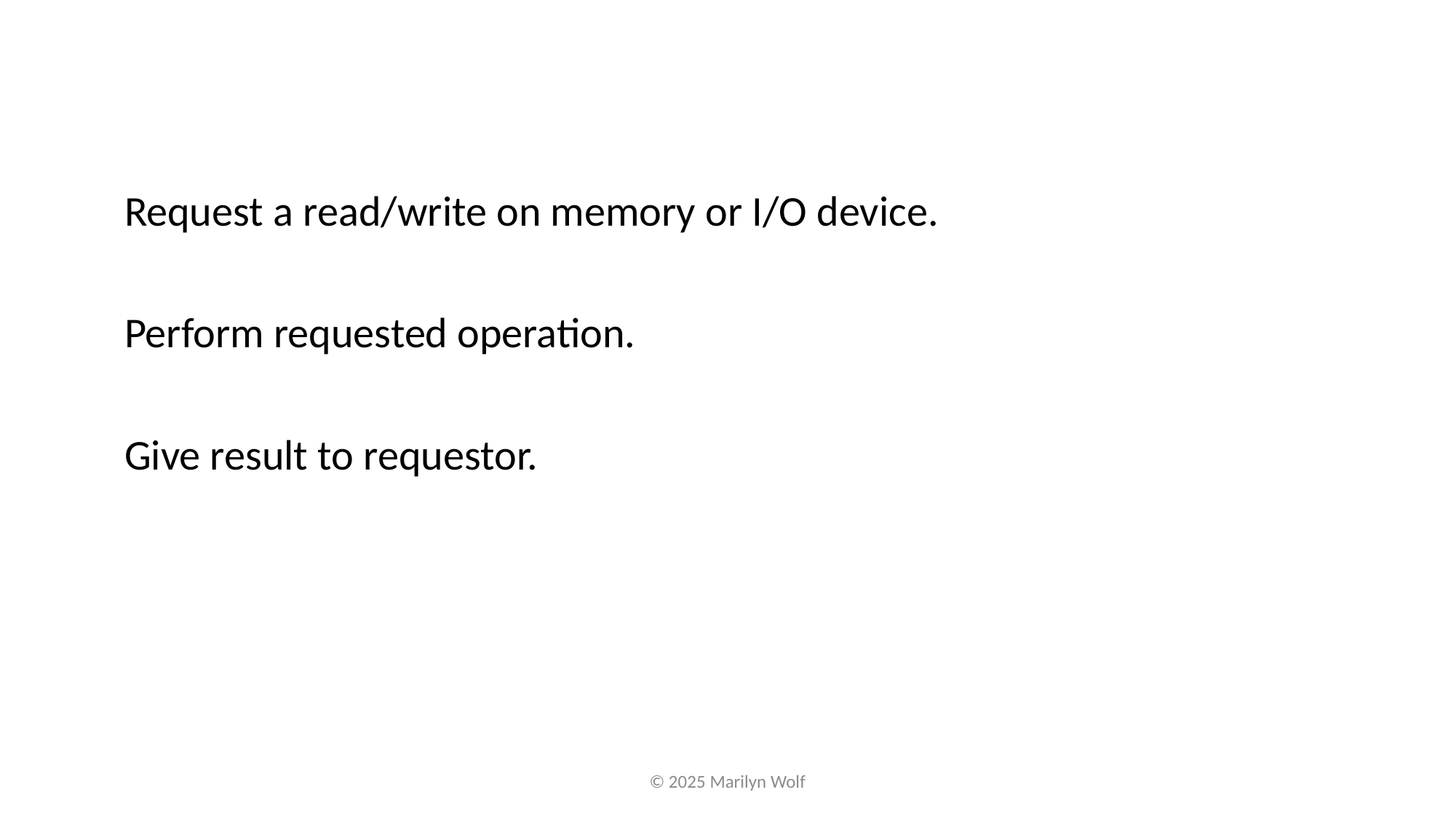

Request a read/write on memory or I/O device.

Perform requested operation.

Give result to requestor.
© 2025 Marilyn Wolf